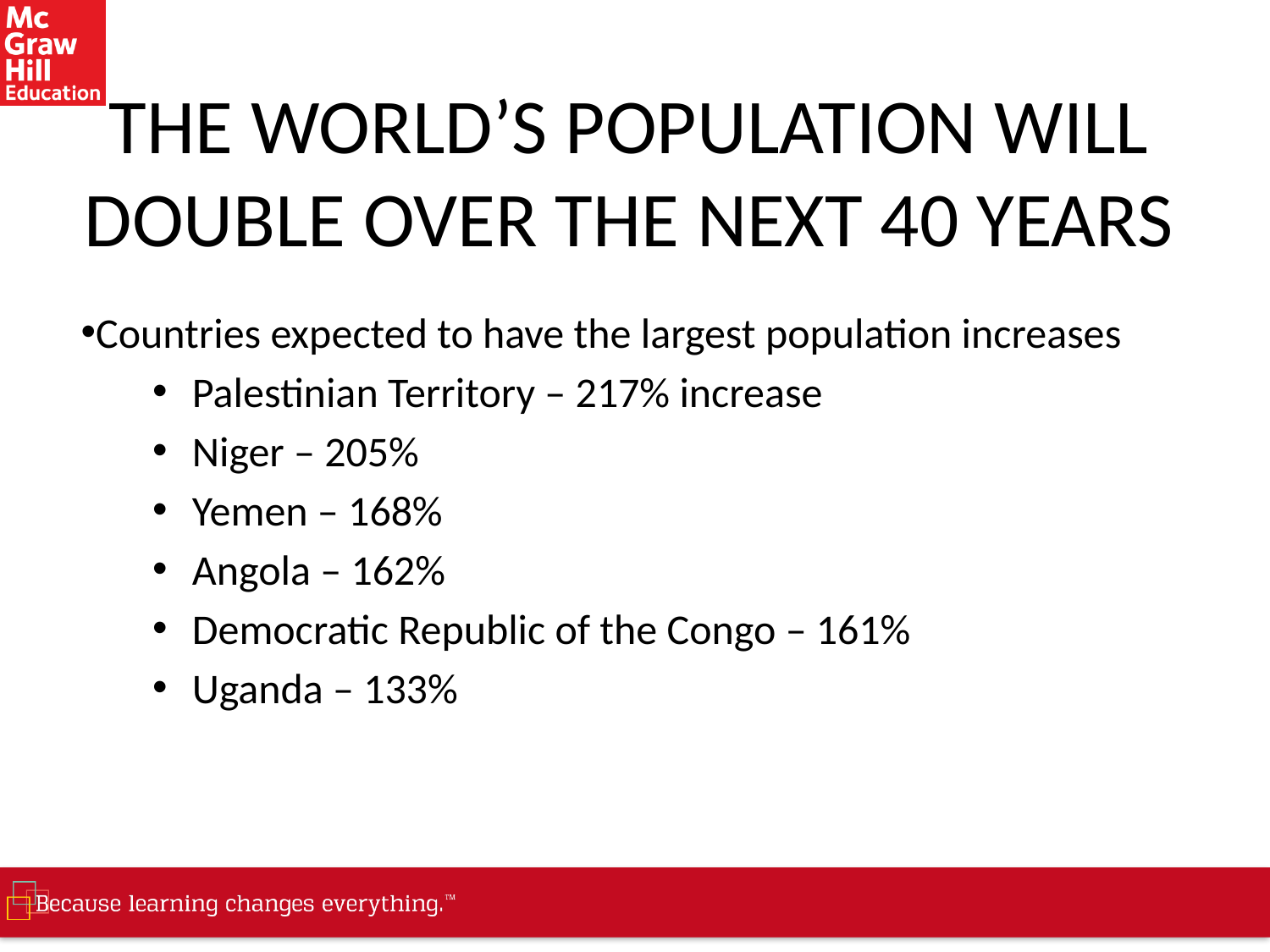

# THE WORLD’S POPULATION WILL DOUBLE OVER THE NEXT 40 YEARS
Countries expected to have the largest population increases
Palestinian Territory – 217% increase
Niger – 205%
Yemen – 168%
Angola – 162%
Democratic Republic of the Congo – 161%
Uganda – 133%